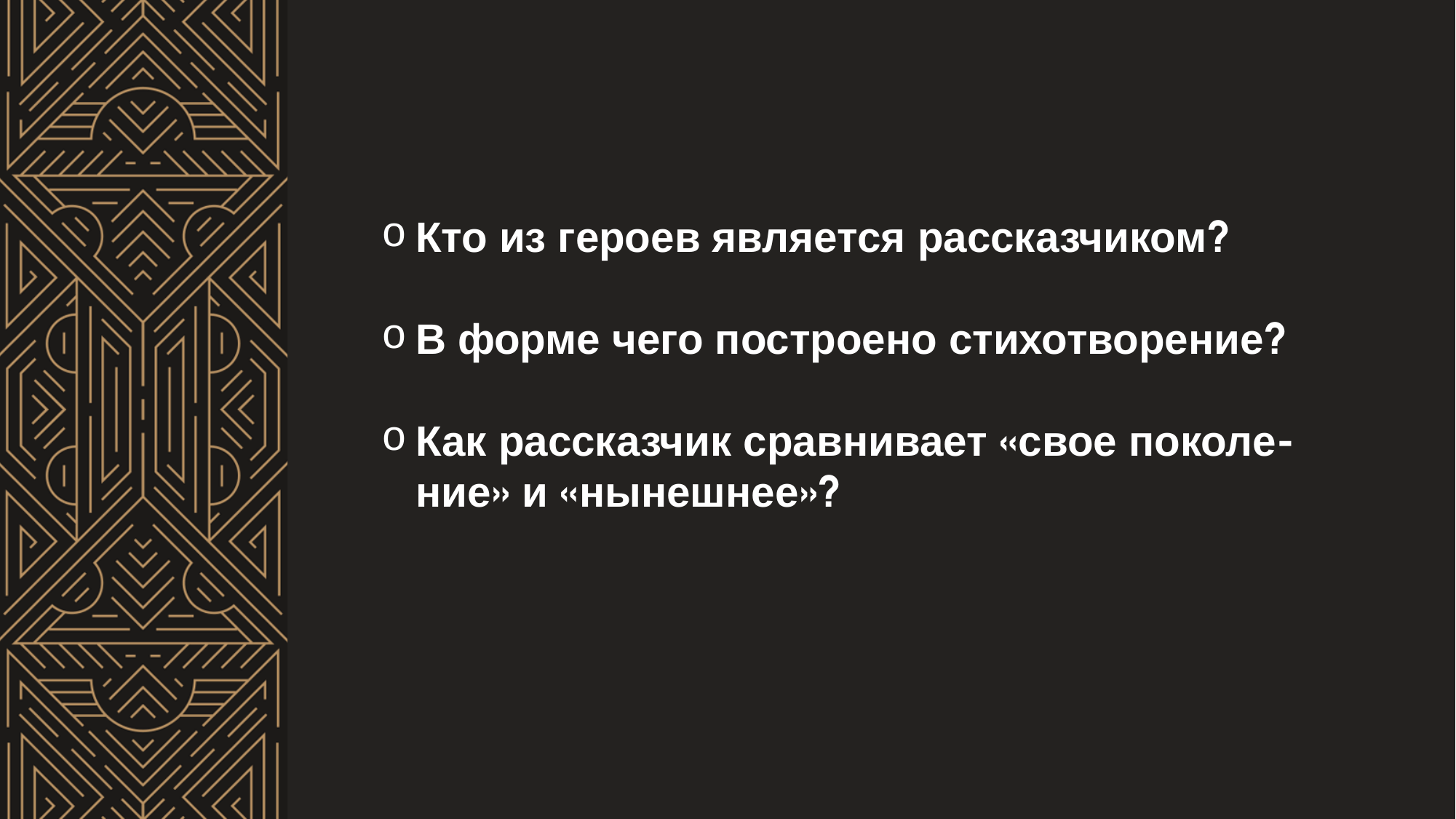

Кто из героев является рассказчиком?

В форме чего построено стихотворение?

Как рассказчик сравнивает «свое поколе-ние» и «нынешнее»?